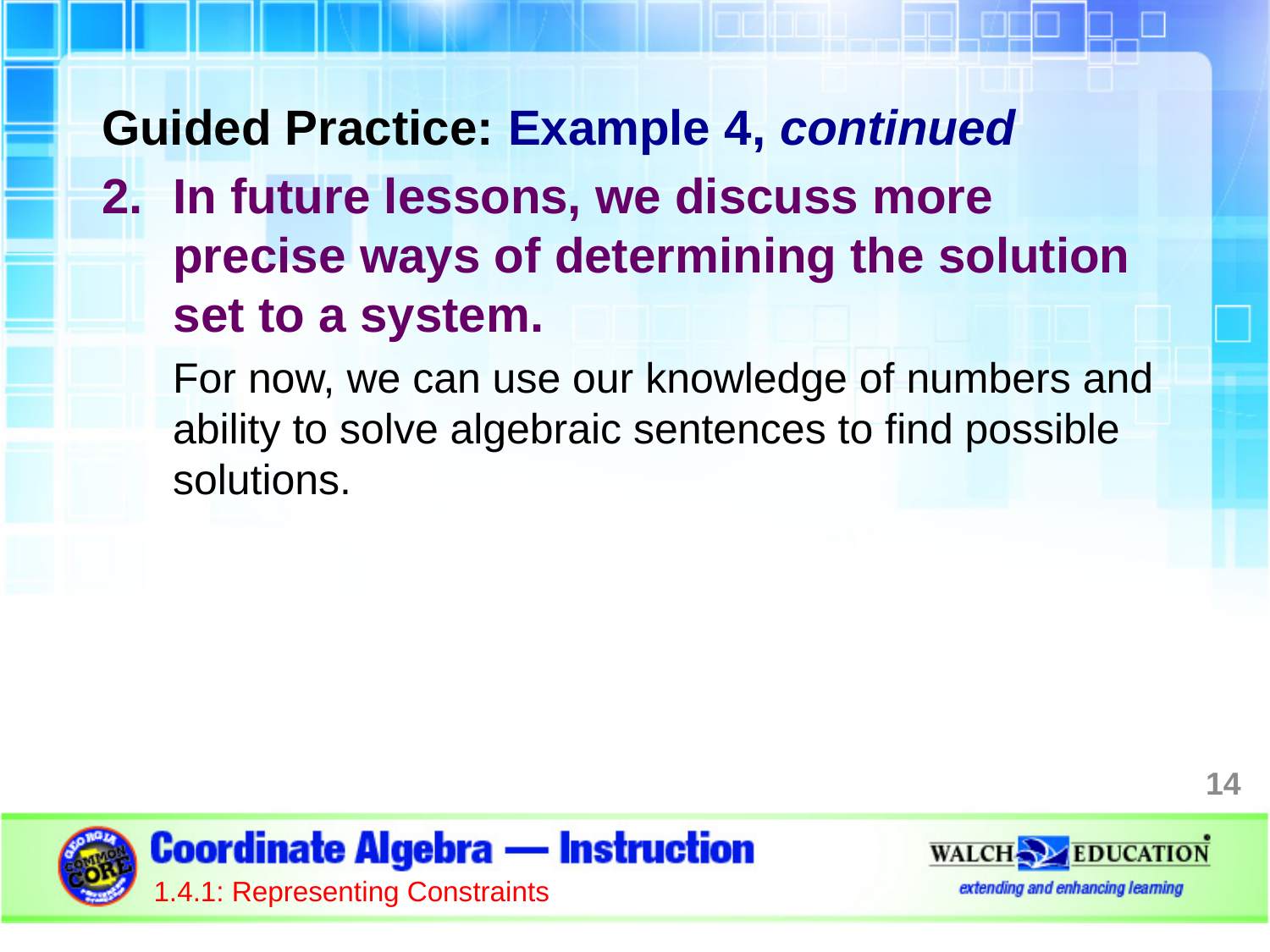

Guided Practice: Example 4, continued
In future lessons, we discuss more precise ways of determining the solution set to a system.
For now, we can use our knowledge of numbers and ability to solve algebraic sentences to find possible solutions.

14
1.4.1: Representing Constraints